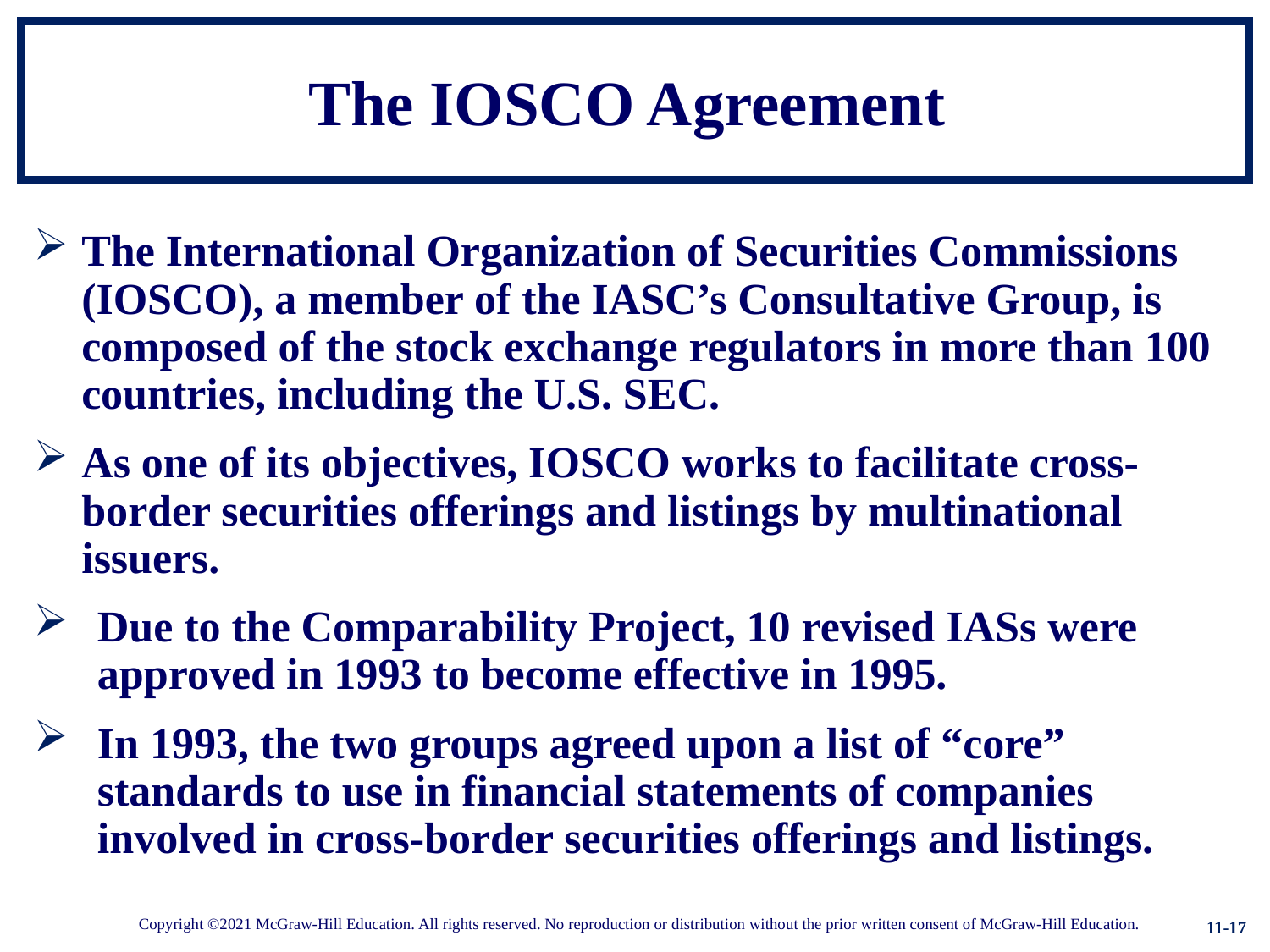

# The IOSCO Agreement
The International Organization of Securities Commissions (IOSCO), a member of the IASC’s Consultative Group, is composed of the stock exchange regulators in more than 100 countries, including the U.S. SEC.
As one of its objectives, IOSCO works to facilitate cross-border securities offerings and listings by multinational issuers.
Due to the Comparability Project, 10 revised IASs were approved in 1993 to become effective in 1995.
In 1993, the two groups agreed upon a list of “core” standards to use in financial statements of companies involved in cross-border securities offerings and listings.
11-17
Copyright ©2021 McGraw-Hill Education. All rights reserved. No reproduction or distribution without the prior written consent of McGraw-Hill Education.